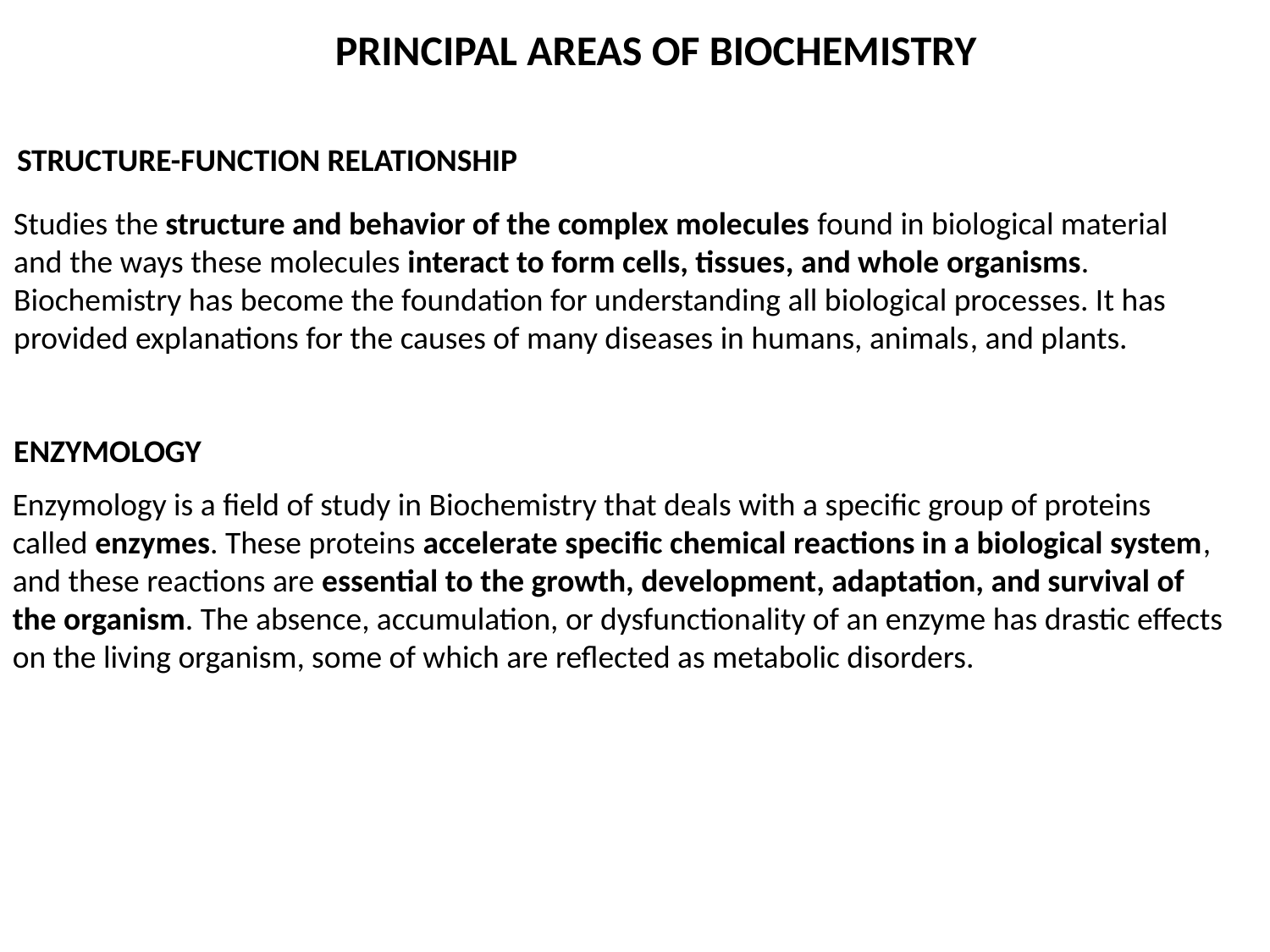

PRINCIPAL AREAS OF BIOCHEMISTRY
STRUCTURE-FUNCTION RELATIONSHIP
Studies the structure and behavior of the complex molecules found in biological material and the ways these molecules interact to form cells, tissues, and whole organisms.
Biochemistry has become the foundation for understanding all biological processes. It has provided explanations for the causes of many diseases in humans, animals, and plants.

ENZYMOLOGY
Enzymology is a field of study in Biochemistry that deals with a specific group of proteins called enzymes. These proteins accelerate specific chemical reactions in a biological system, and these reactions are essential to the growth, development, adaptation, and survival of the organism. The absence, accumulation, or dysfunctionality of an enzyme has drastic effects on the living organism, some of which are reflected as metabolic disorders.